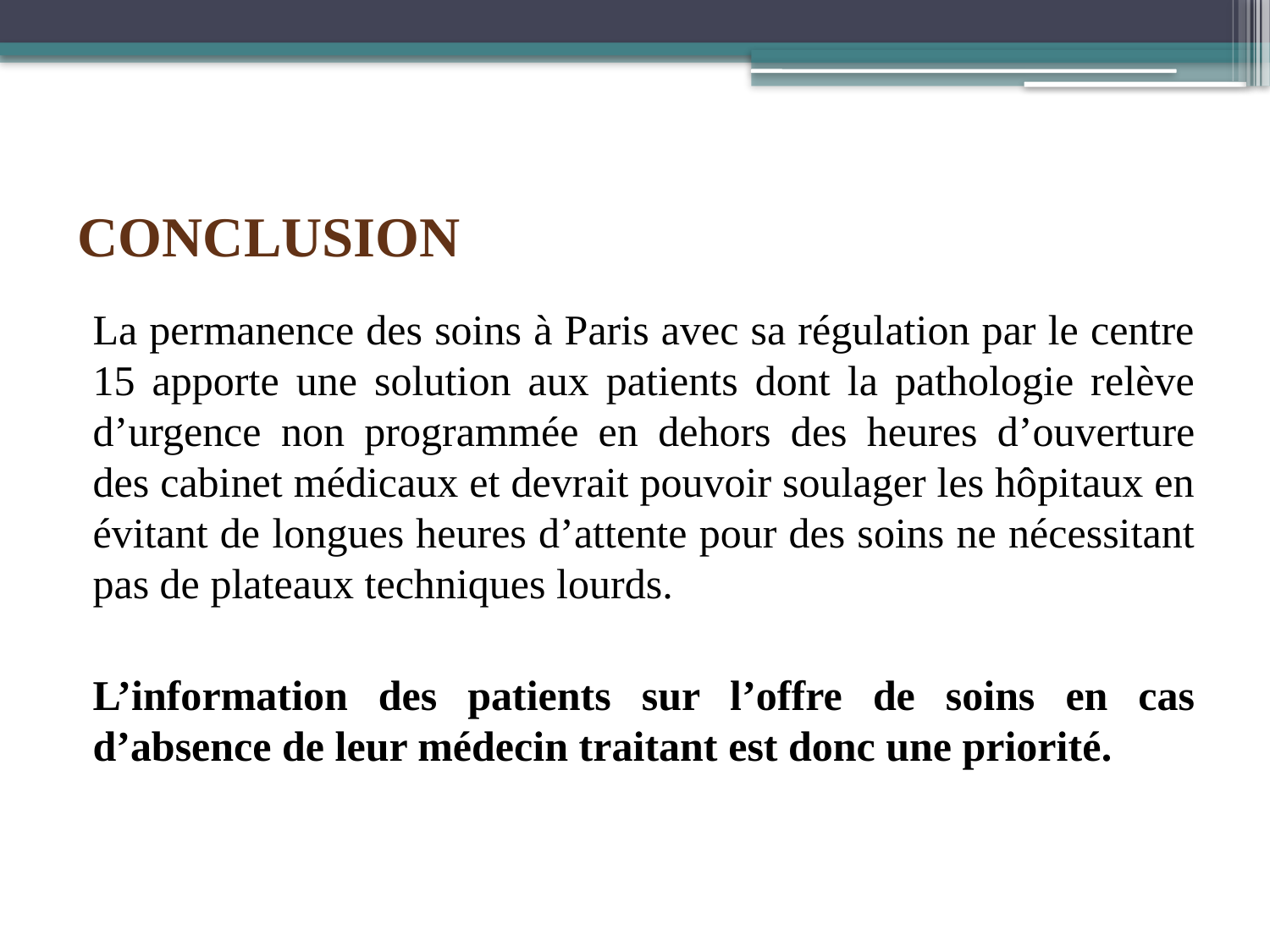

# CONCLUSION
La permanence des soins à Paris avec sa régulation par le centre 15 apporte une solution aux patients dont la pathologie relève d’urgence non programmée en dehors des heures d’ouverture des cabinet médicaux et devrait pouvoir soulager les hôpitaux en évitant de longues heures d’attente pour des soins ne nécessitant pas de plateaux techniques lourds.

L’information des patients sur l’offre de soins en cas d’absence de leur médecin traitant est donc une priorité.